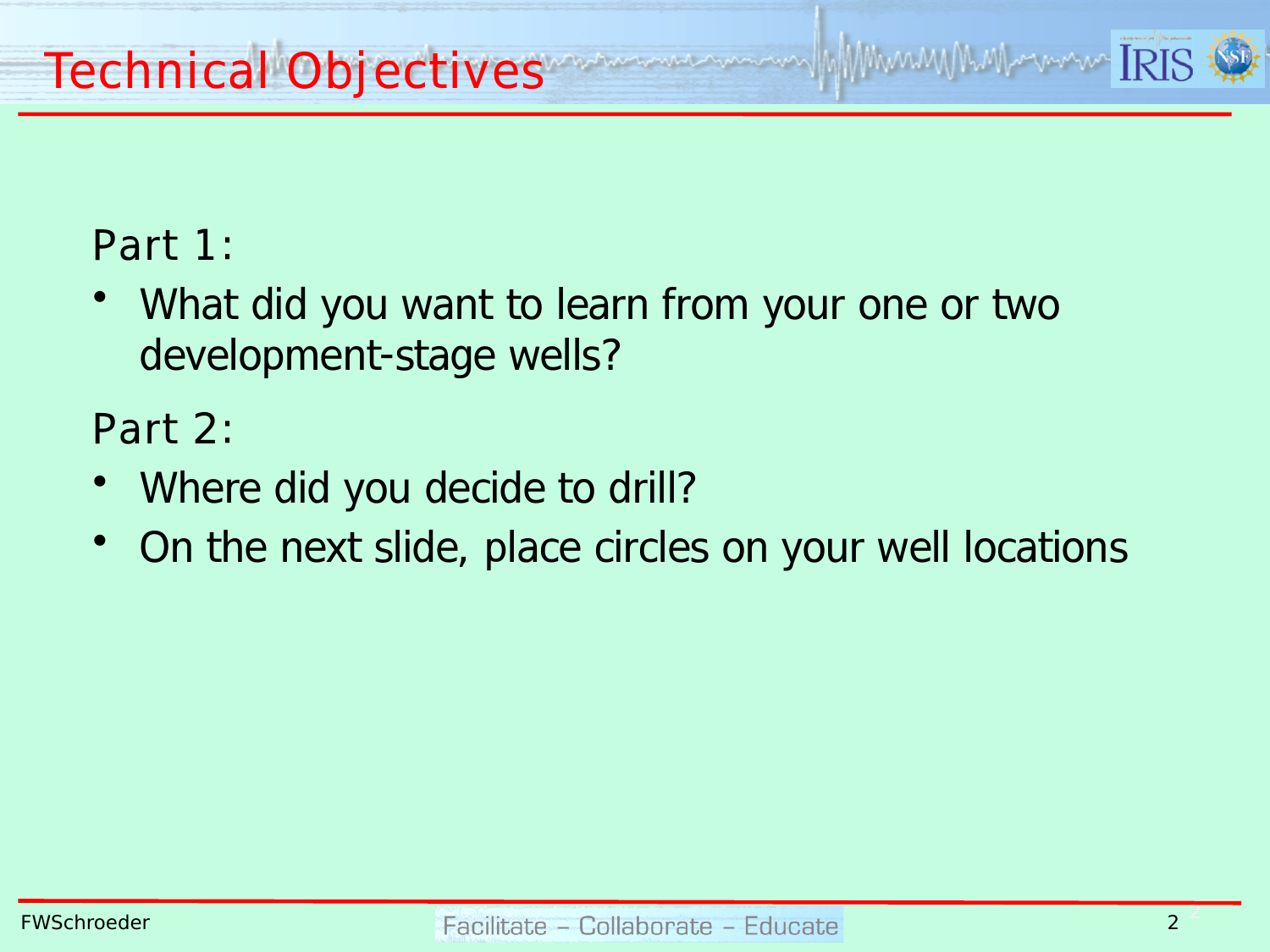

# Technical Objectives
Part 1:
What did you want to learn from your one or two development-stage wells?

Part 2:
Where did you decide to drill?
On the next slide, place circles on your well locations